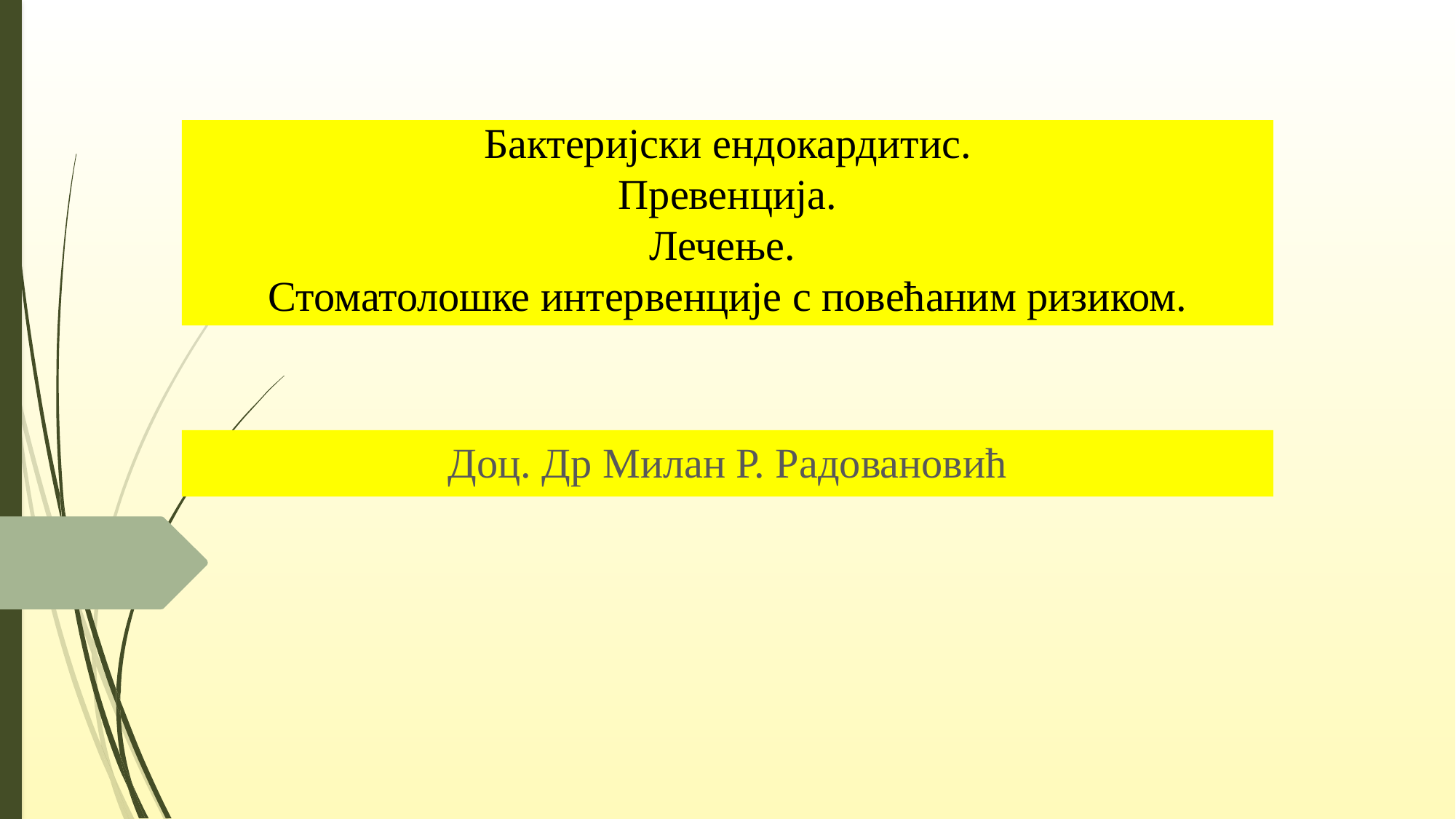

# Бактеријски ендокардитис. Превенција. Лечење. Стоматолошке интервенције с повећаним ризиком.
Доц. Др Милан Р. Радовановић